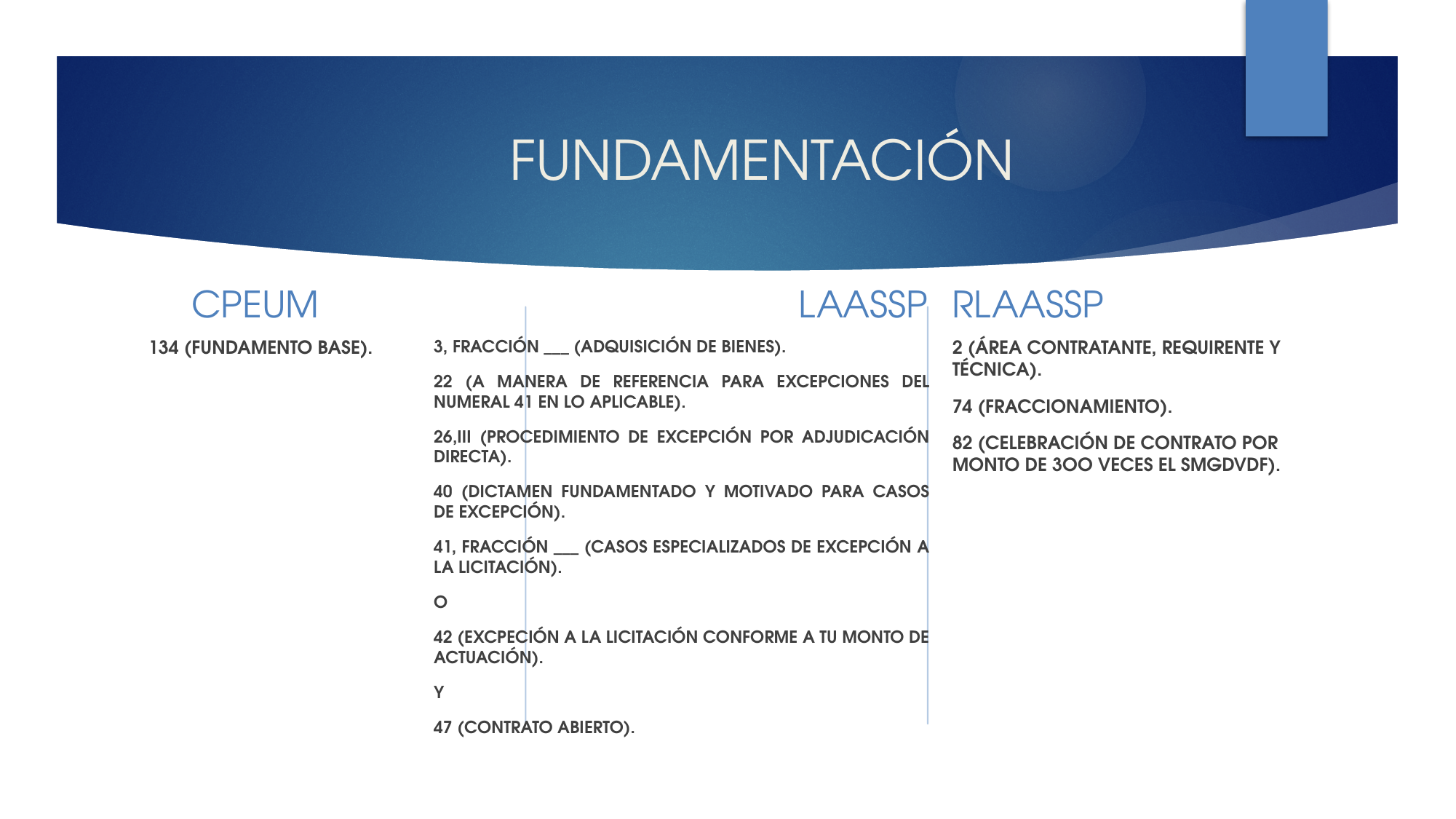

# FUNDAMENTACIÓN
		RLAASSP
CPEUM
			LAASSP
3, FRACCIÓN ___ (ADQUISICIÓN DE BIENES).
22 (A MANERA DE REFERENCIA PARA EXCEPCIONES DEL NUMERAL 41 EN LO APLICABLE).
26,III (PROCEDIMIENTO DE EXCEPCIÓN POR ADJUDICACIÓN DIRECTA).
40 (DICTAMEN FUNDAMENTADO Y MOTIVADO PARA CASOS DE EXCEPCIÓN).
41, FRACCIÓN ___ (CASOS ESPECIALIZADOS DE EXCEPCIÓN A LA LICITACIÓN).
O
42 (EXCPECIÓN A LA LICITACIÓN CONFORME A TU MONTO DE ACTUACIÓN).
Y
47 (CONTRATO ABIERTO).
2 (ÁREA CONTRATANTE, REQUIRENTE Y TÉCNICA).
74 (FRACCIONAMIENTO).
82 (CELEBRACIÓN DE CONTRATO POR MONTO DE 3OO VECES EL SMGDVDF).
134 (FUNDAMENTO BASE).